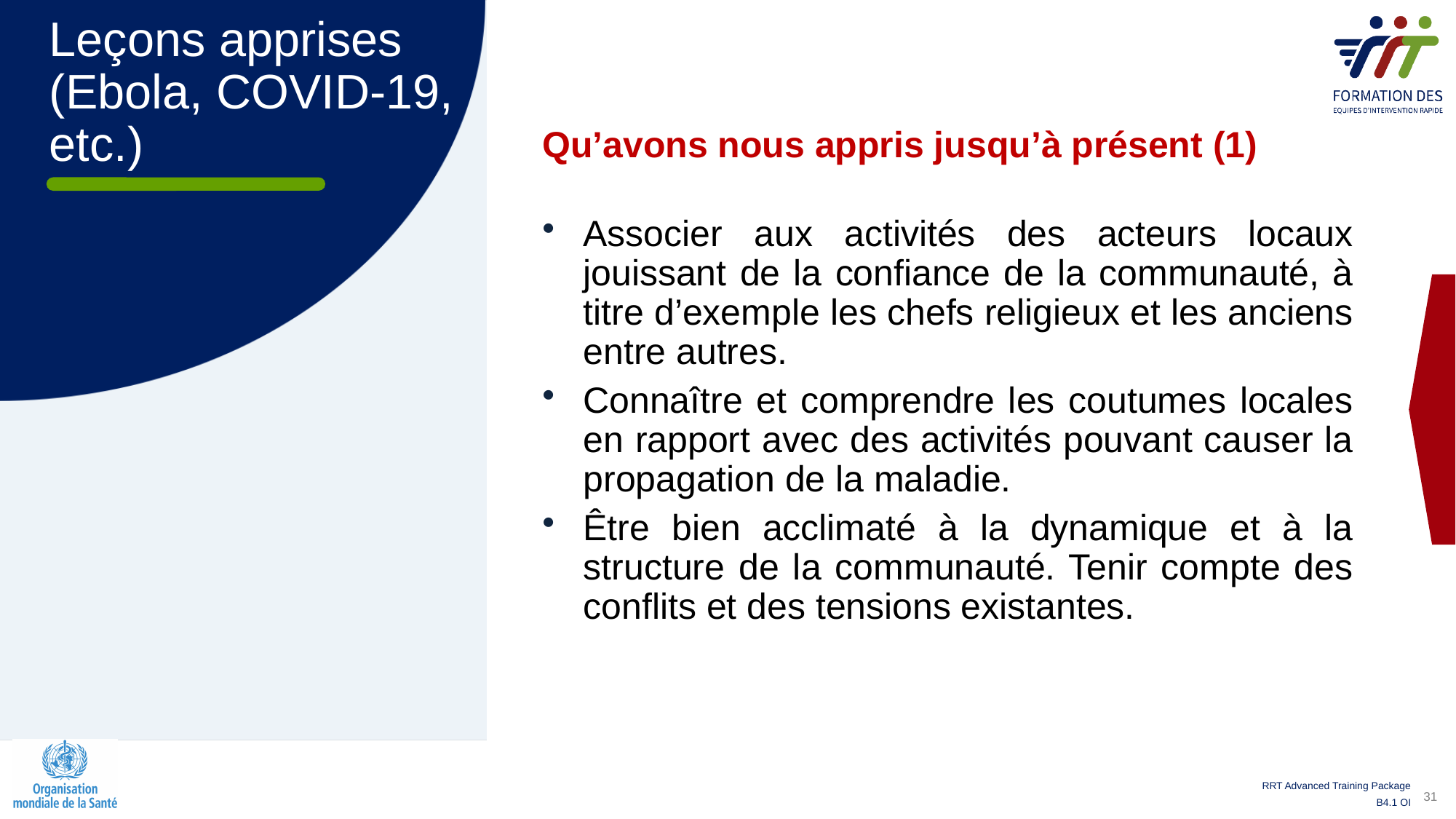

Leçons apprises (Ebola, COVID-19, etc.)
Qu’avons nous appris jusqu’à présent (1)

Associer aux activités des acteurs locaux jouissant de la confiance de la communauté, à titre d’exemple les chefs religieux et les anciens entre autres.
Connaître et comprendre les coutumes locales en rapport avec des activités pouvant causer la propagation de la maladie.
Être bien acclimaté à la dynamique et à la structure de la communauté. Tenir compte des conflits et des tensions existantes.